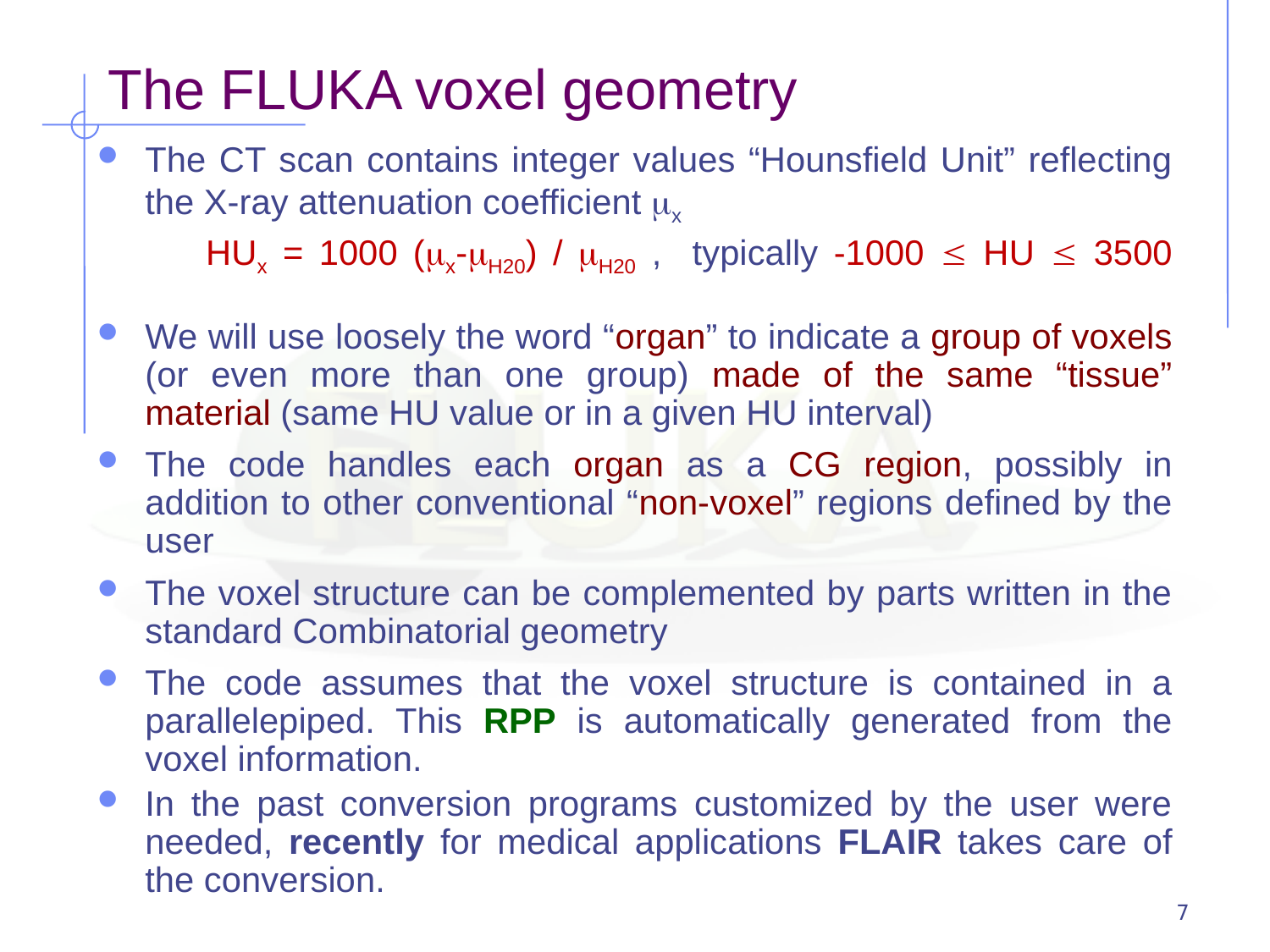

The FLUKA voxel geometry

The CT scan contains integer values “Hounsfield Unit” reflecting the X-ray attenuation coefficient μx
       HUx = 1000 (μx-μH20) / μH20 ,  typically -1000 ≤ HU ≤ 3500
We will use loosely the word “organ” to indicate a group of voxels (or even more than one group) made of the same “tissue” material (same HU value or in a given HU interval)

The code handles each organ as a CG region, possibly in addition to other conventional “non-voxel” regions defined by the user

The voxel structure can be complemented by parts written in the standard Combinatorial geometry

The code assumes that the voxel structure is contained in a parallelepiped. This RPP is automatically generated from the voxel information.
In the past conversion programs customized by the user were needed, recently for medical applications FLAIR takes care of the conversion.